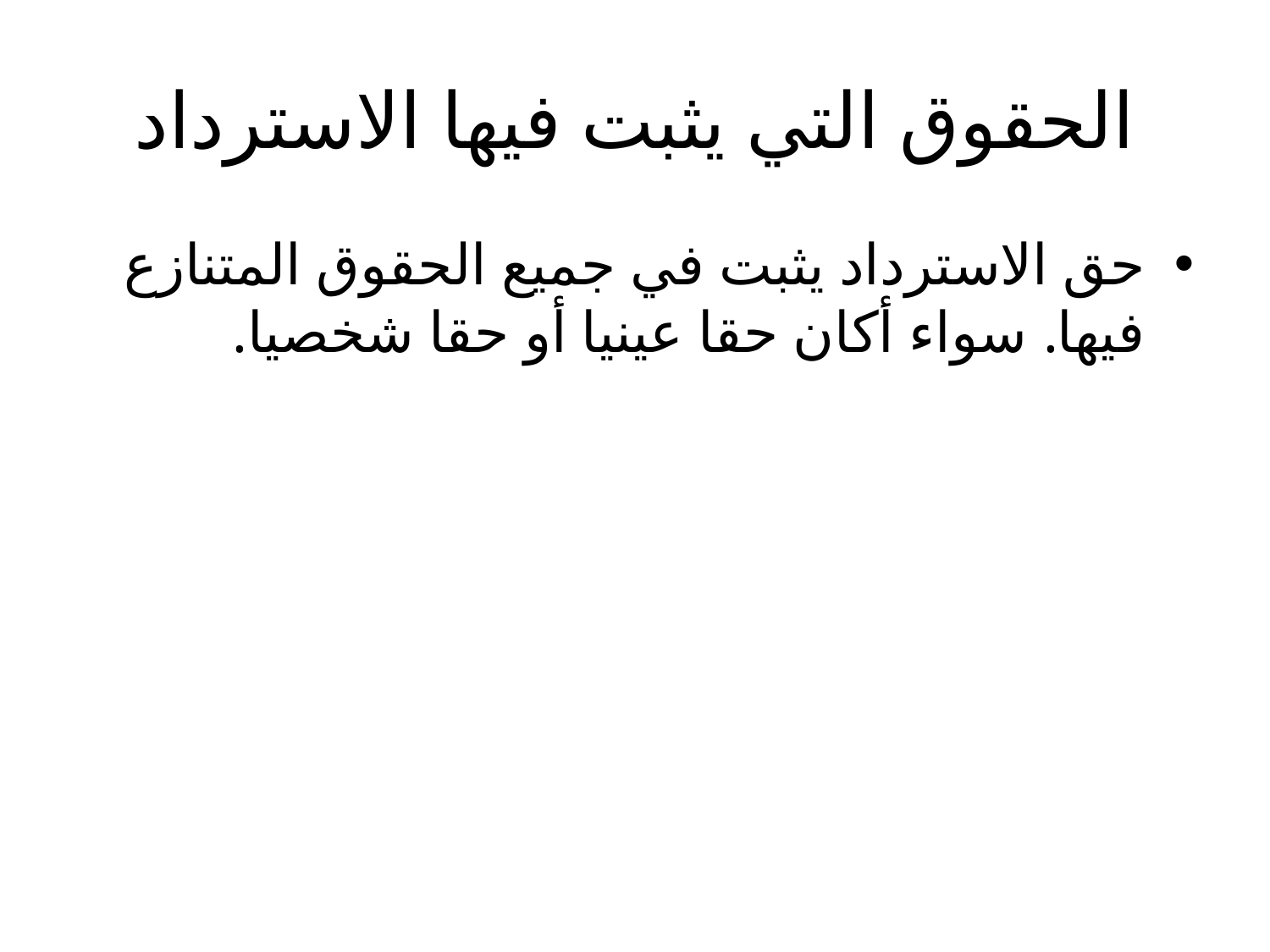

# الحقوق التي يثبت فيها الاسترداد
حق الاسترداد يثبت في جميع الحقوق المتنازع فيها. سواء أكان حقا عينيا أو حقا شخصيا.